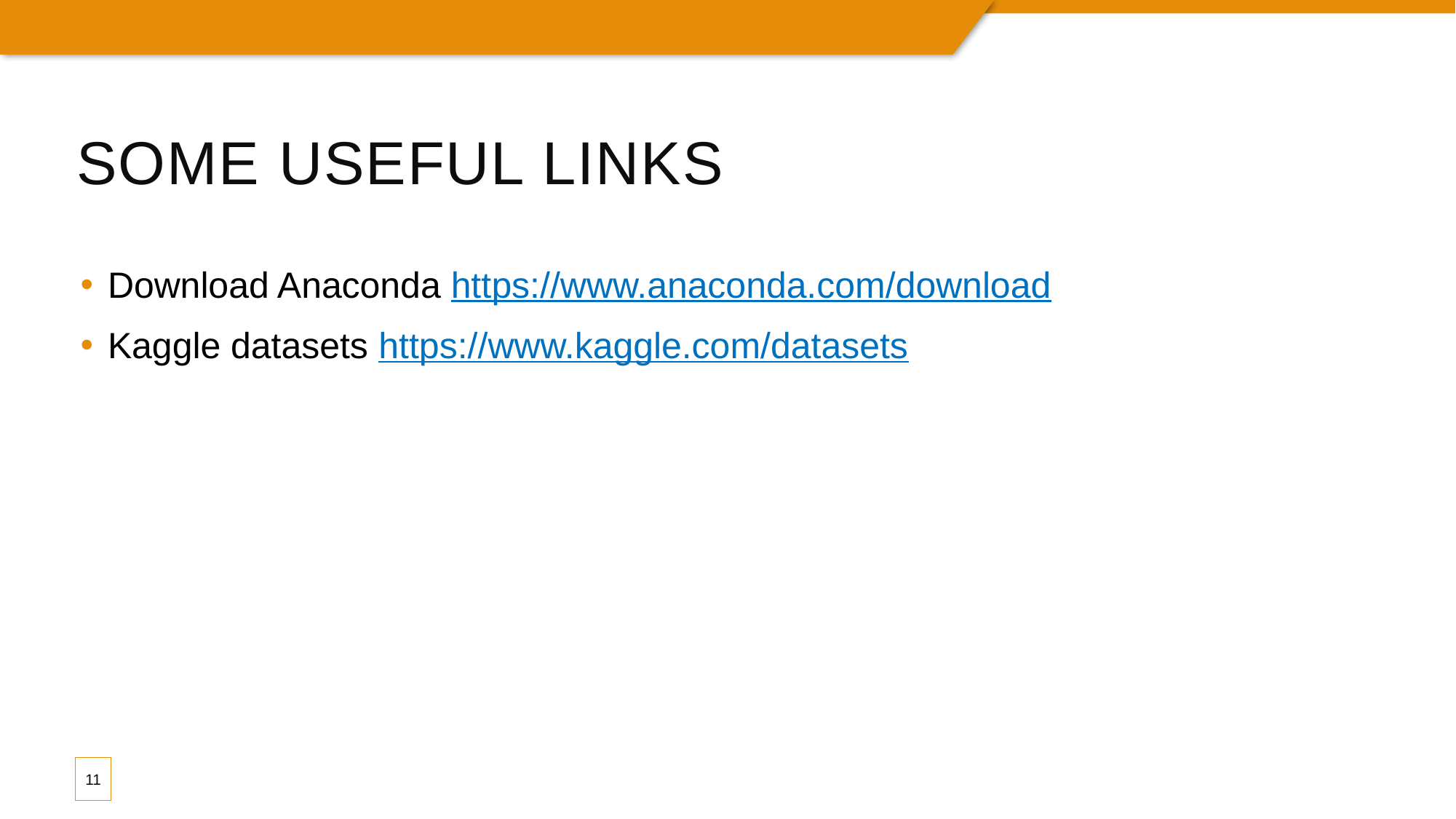

# Some Useful links
Download Anaconda https://www.anaconda.com/download
Kaggle datasets https://www.kaggle.com/datasets
11